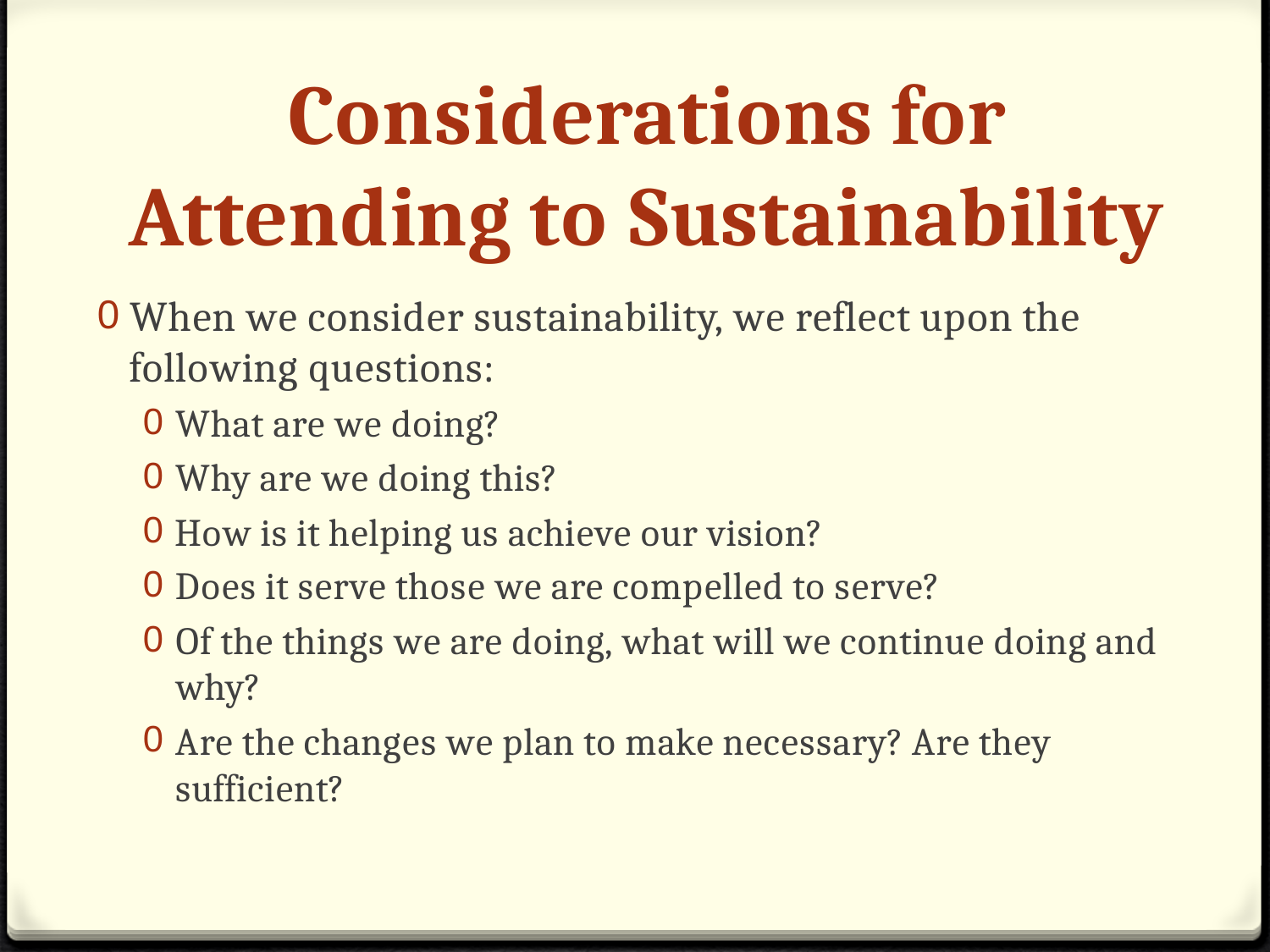

# Considerations for Attending to Sustainability
When we consider sustainability, we reflect upon the following questions:
What are we doing?
Why are we doing this?
How is it helping us achieve our vision?
Does it serve those we are compelled to serve?
Of the things we are doing, what will we continue doing and why?
Are the changes we plan to make necessary? Are they sufficient?